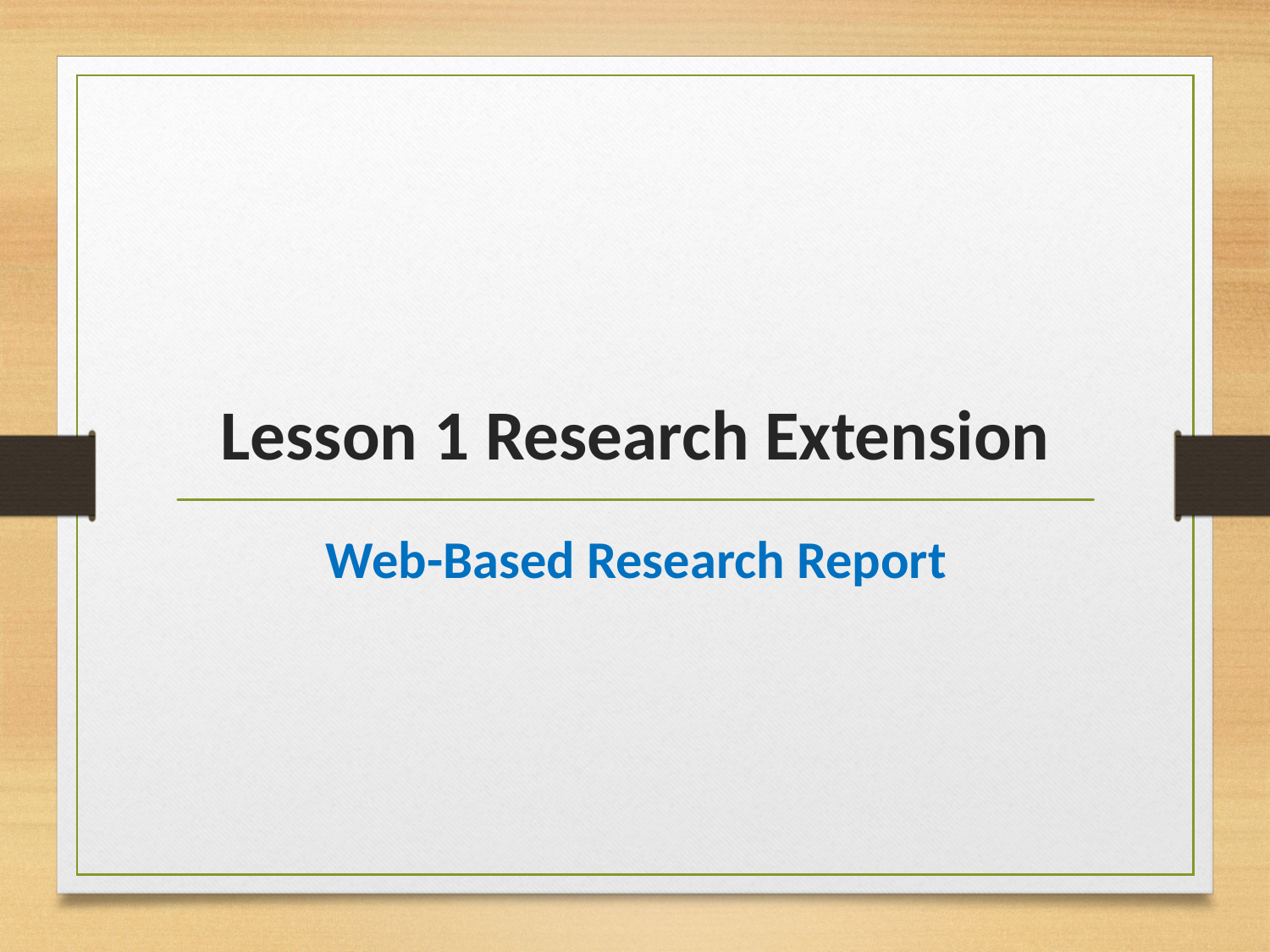

# Lesson 1 Research Extension
Web-Based Research Report